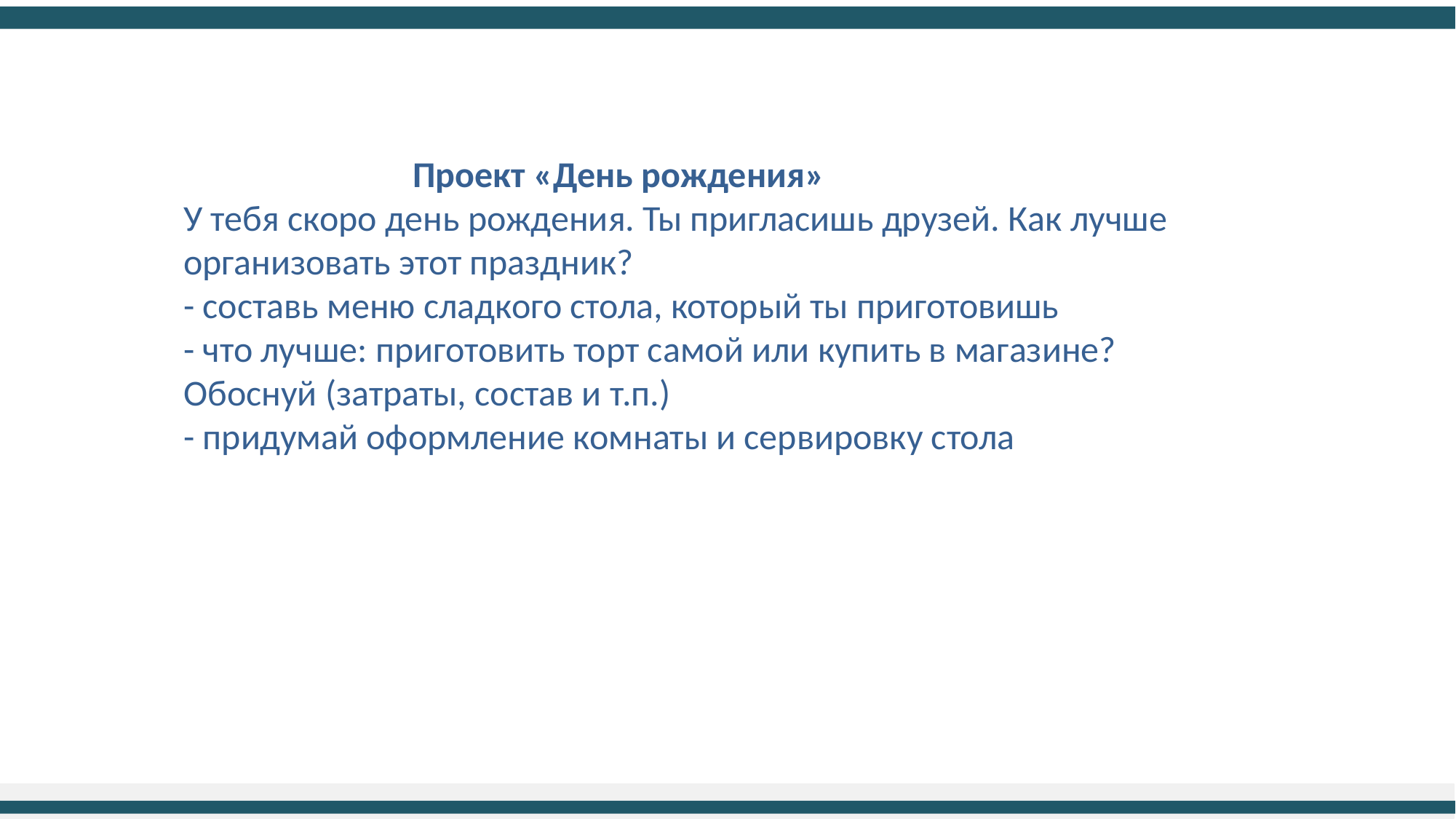

Проект «День рождения»
У тебя скоро день рождения. Ты пригласишь друзей. Как лучше организовать этот праздник?
- составь меню сладкого стола, который ты приготовишь
- что лучше: приготовить торт самой или купить в магазине? Обоснуй (затраты, состав и т.п.)
- придумай оформление комнаты и сервировку стола